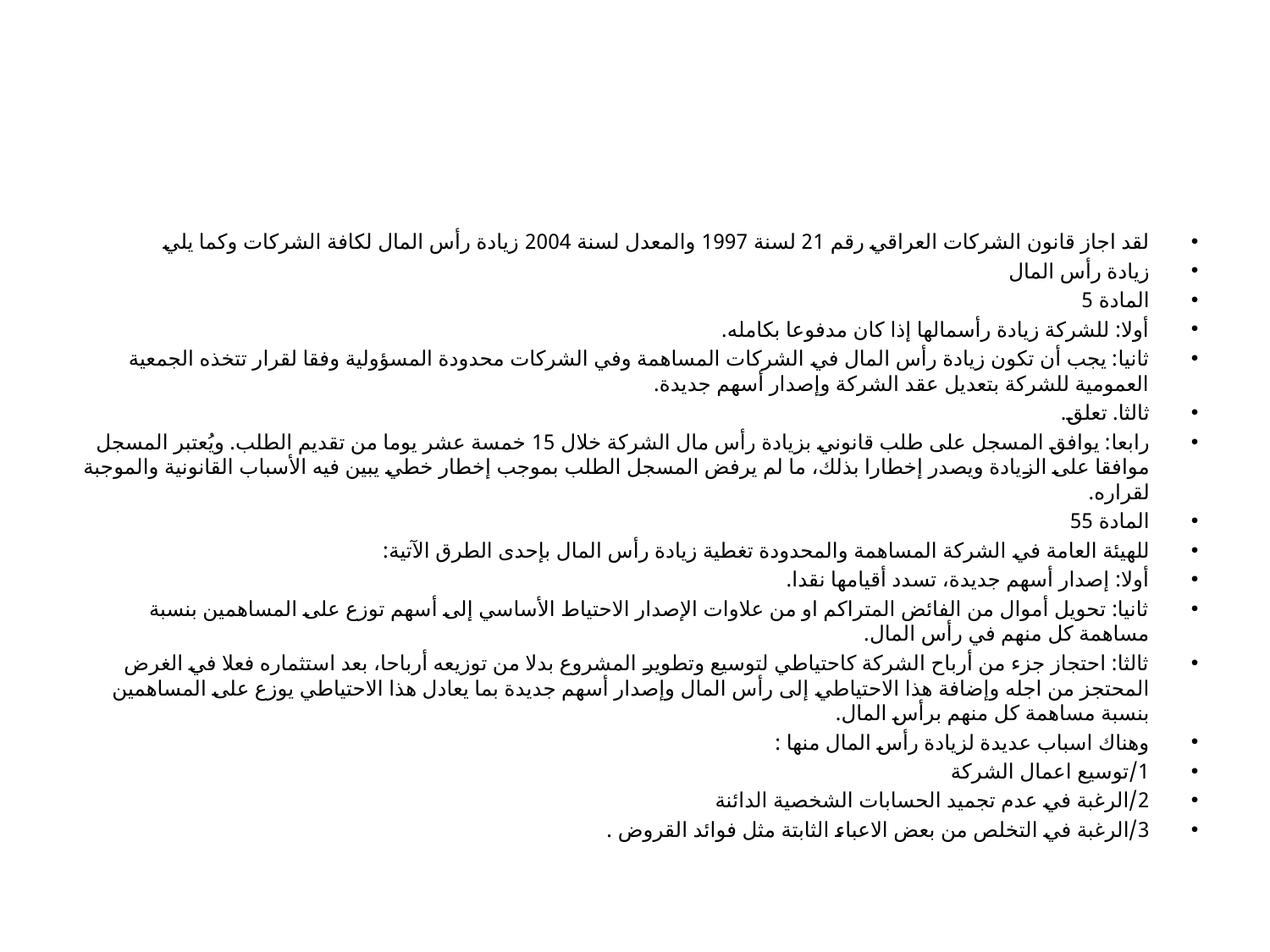

#
لقد اجاز قانون الشركات العراقي رقم 21 لسنة 1997 والمعدل لسنة 2004 زيادة رأس المال لكافة الشركات وكما يلي
زيادة رأس المال
المادة 5
أولا: للشركة زيادة رأسمالها إذا كان مدفوعا بكامله.
ثانيا: يجب أن تكون زيادة رأس المال في الشركات المساهمة وفي الشركات محدودة المسؤولية وفقا لقرار تتخذه الجمعية العمومية للشركة بتعديل عقد الشركة وإصدار أسهم جديدة.
ثالثا. تعلق.
رابعا: يوافق المسجل على طلب قانوني بزيادة رأس مال الشركة خلال 15 خمسة عشر يوما من تقديم الطلب. ويُعتبر المسجل موافقا على الزيادة ويصدر إخطارا بذلك، ما لم يرفض المسجل الطلب بموجب إخطار خطي يبين فيه الأسباب القانونية والموجبة لقراره.
المادة 55
للهيئة العامة في الشركة المساهمة والمحدودة تغطية زيادة رأس المال بإحدى الطرق الآتية:
أولا: إصدار أسهم جديدة، تسدد أقيامها نقدا.
ثانيا: تحويل أموال من الفائض المتراكم او من علاوات الإصدار الاحتياط الأساسي إلى أسهم توزع على المساهمين بنسبة مساهمة كل منهم في رأس المال.
ثالثا: احتجاز جزء من أرباح الشركة كاحتياطي لتوسيع وتطوير المشروع بدلا من توزيعه أرباحا، بعد استثماره فعلا في الغرض المحتجز من اجله وإضافة هذا الاحتياطي إلى رأس المال وإصدار أسهم جديدة بما يعادل هذا الاحتياطي يوزع على المساهمين بنسبة مساهمة كل منهم برأس المال.
وهناك اسباب عديدة لزيادة رأس المال منها :
1/توسيع اعمال الشركة
2/الرغبة في عدم تجميد الحسابات الشخصية الدائنة
3/الرغبة في التخلص من بعض الاعباء الثابتة مثل فوائد القروض .